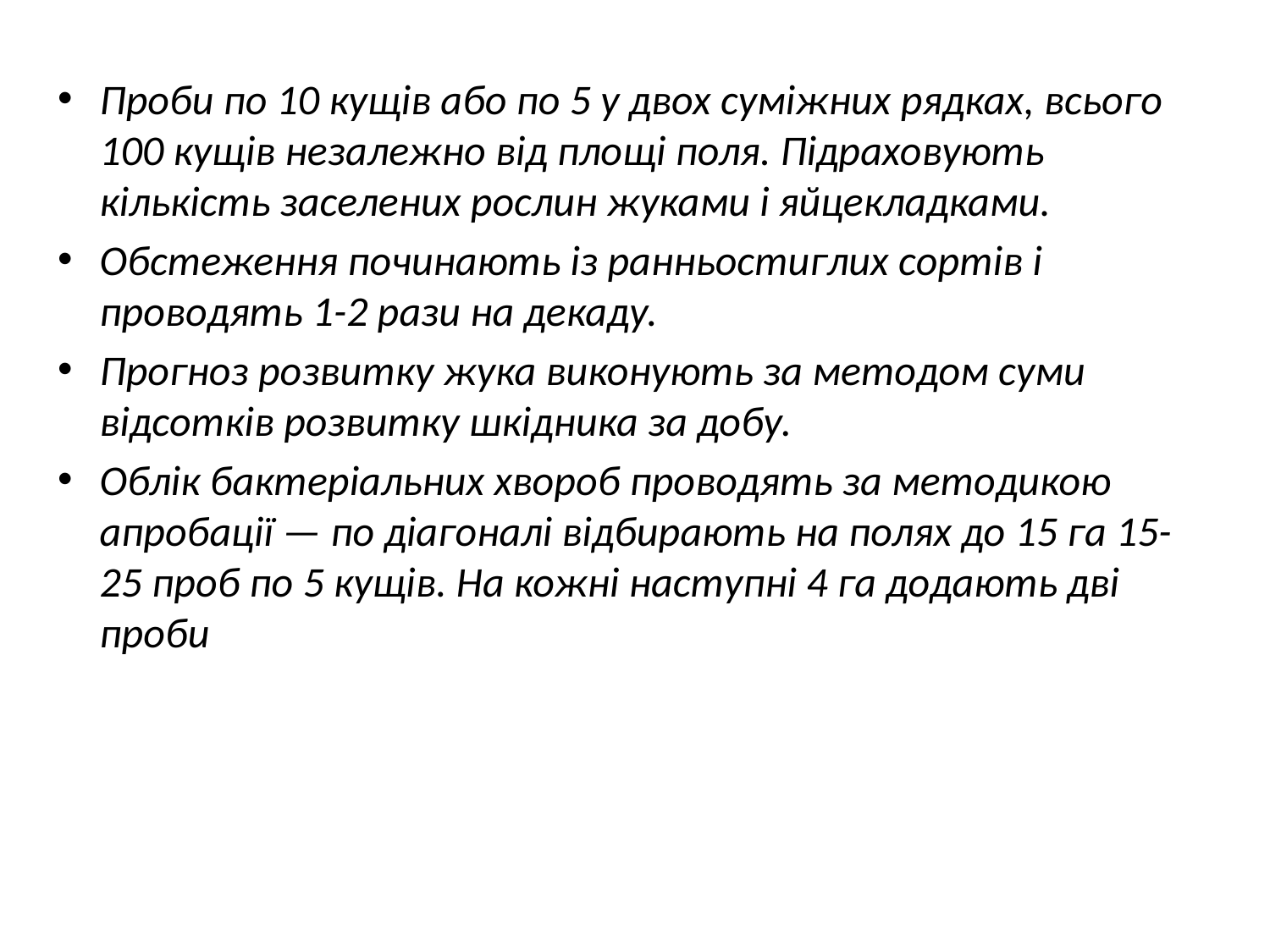

Проби по 10 кущів або по 5 у двох суміжних рядках, всього 100 кущів незалежно від площі поля. Підраховують кількість заселених рослин жуками і яйцекладками.
Обстеження починають із ранньостиглих сортів і проводять 1-2 рази на декаду.
Прогноз розвитку жука виконують за методом суми відсотків розвитку шкідника за добу.
Облік бактеріальних хвороб проводять за методикою апробації — по діагоналі відбирають на полях до 15 га 15-25 проб по 5 кущів. На кожні наступні 4 га додають дві проби